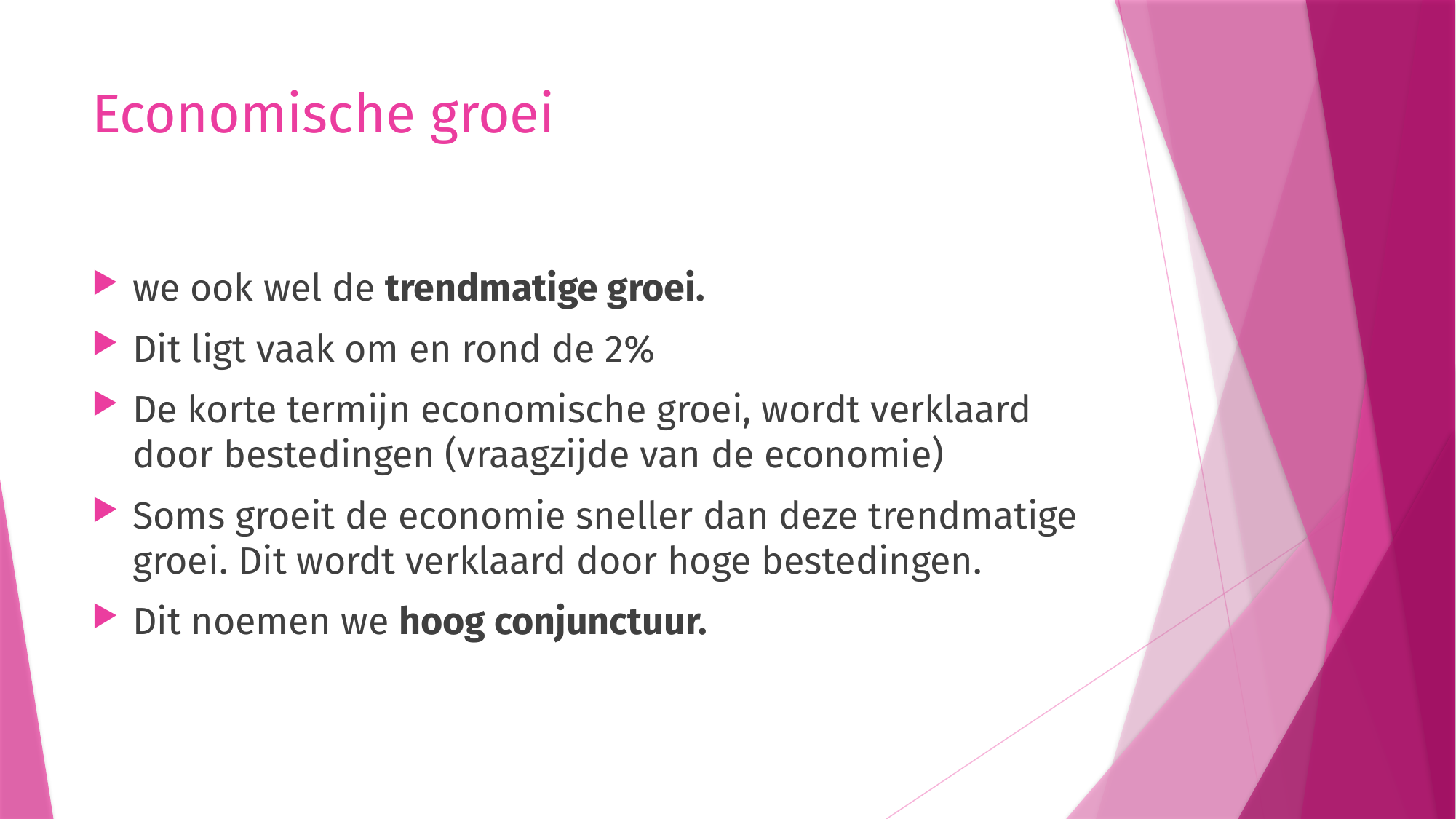

# Economische groei
we ook wel de trendmatige groei.
Dit ligt vaak om en rond de 2%
De korte termijn economische groei, wordt verklaard door bestedingen (vraagzijde van de economie)
Soms groeit de economie sneller dan deze trendmatige groei. Dit wordt verklaard door hoge bestedingen.
Dit noemen we hoog conjunctuur.